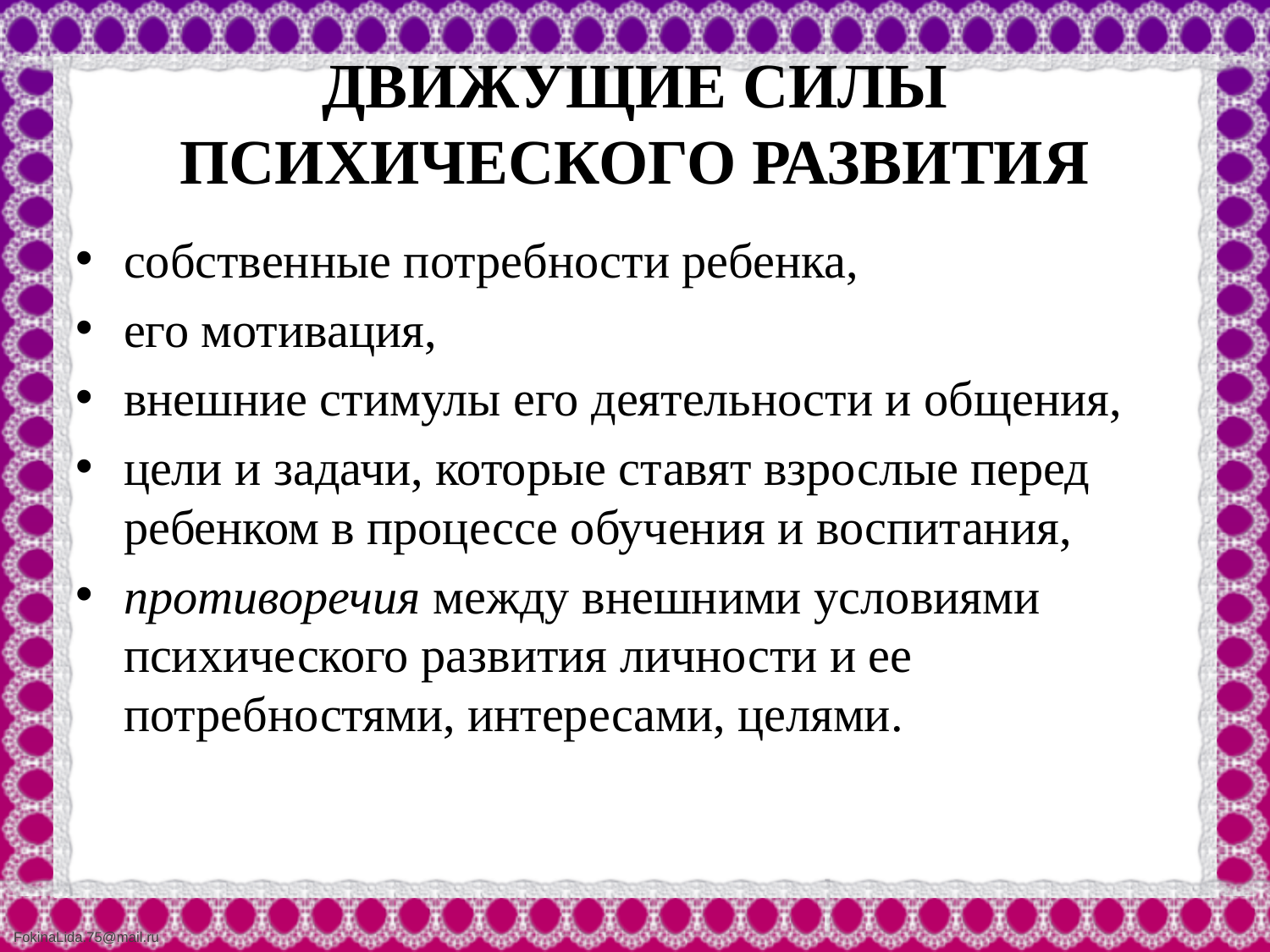

# ДВИЖУЩИЕ СИЛЫ ПСИХИЧЕСКОГО РАЗВИТИЯ
собственные потребности ребенка,
его мотивация,
внешние стимулы его деятельности и общения,
цели и задачи, которые ставят взрослые перед ребенком в процессе обучения и воспитания,
противоречия между внешними условиями психического развития личности и ее потребностями, интересами, целями.